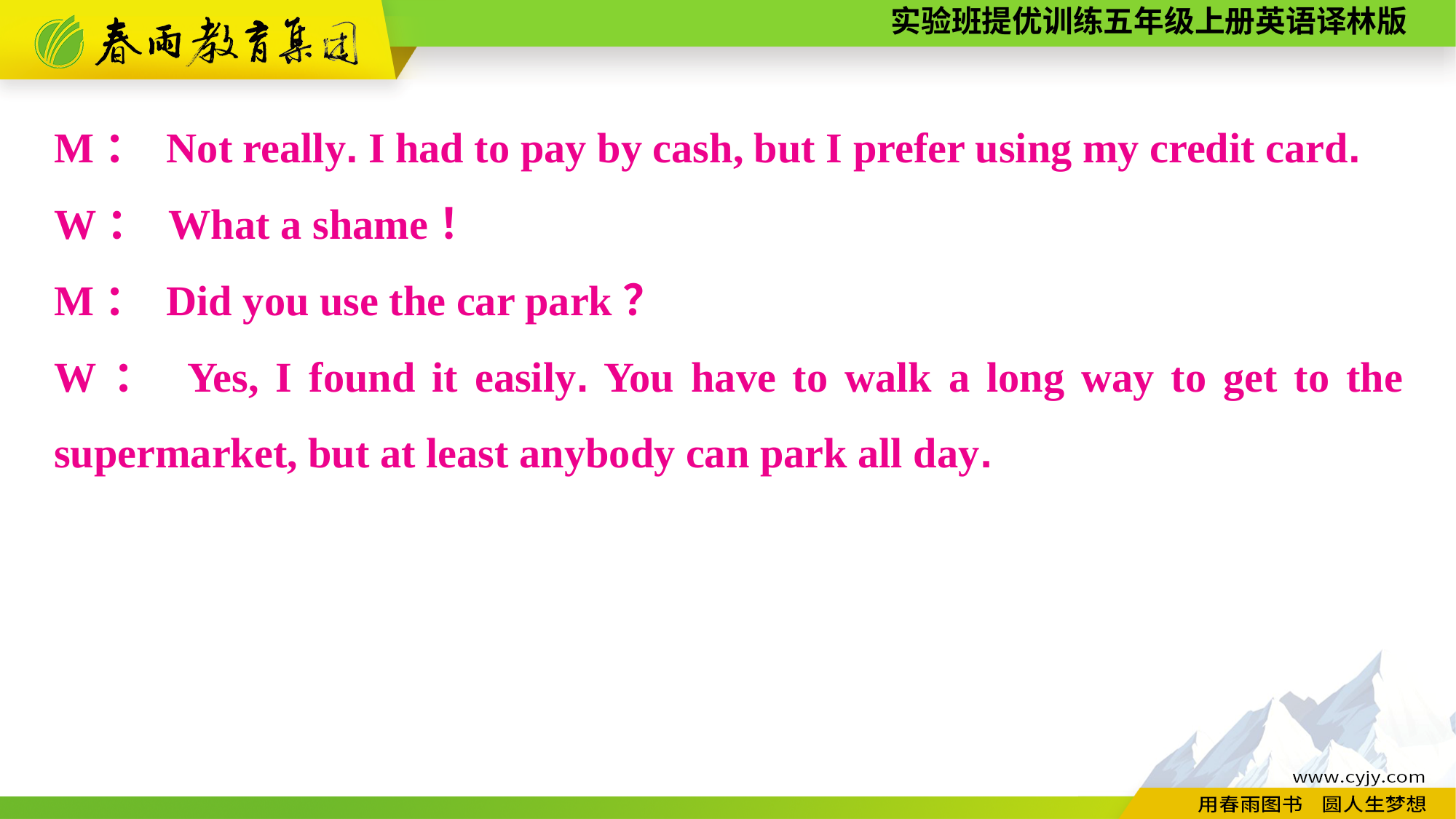

M： Not really. I had to pay by cash, but I prefer using my credit card.
W： What a shame！
M： Did you use the car park？
W： Yes, I found it easily. You have to walk a long way to get to the supermarket, but at least anybody can park all day.